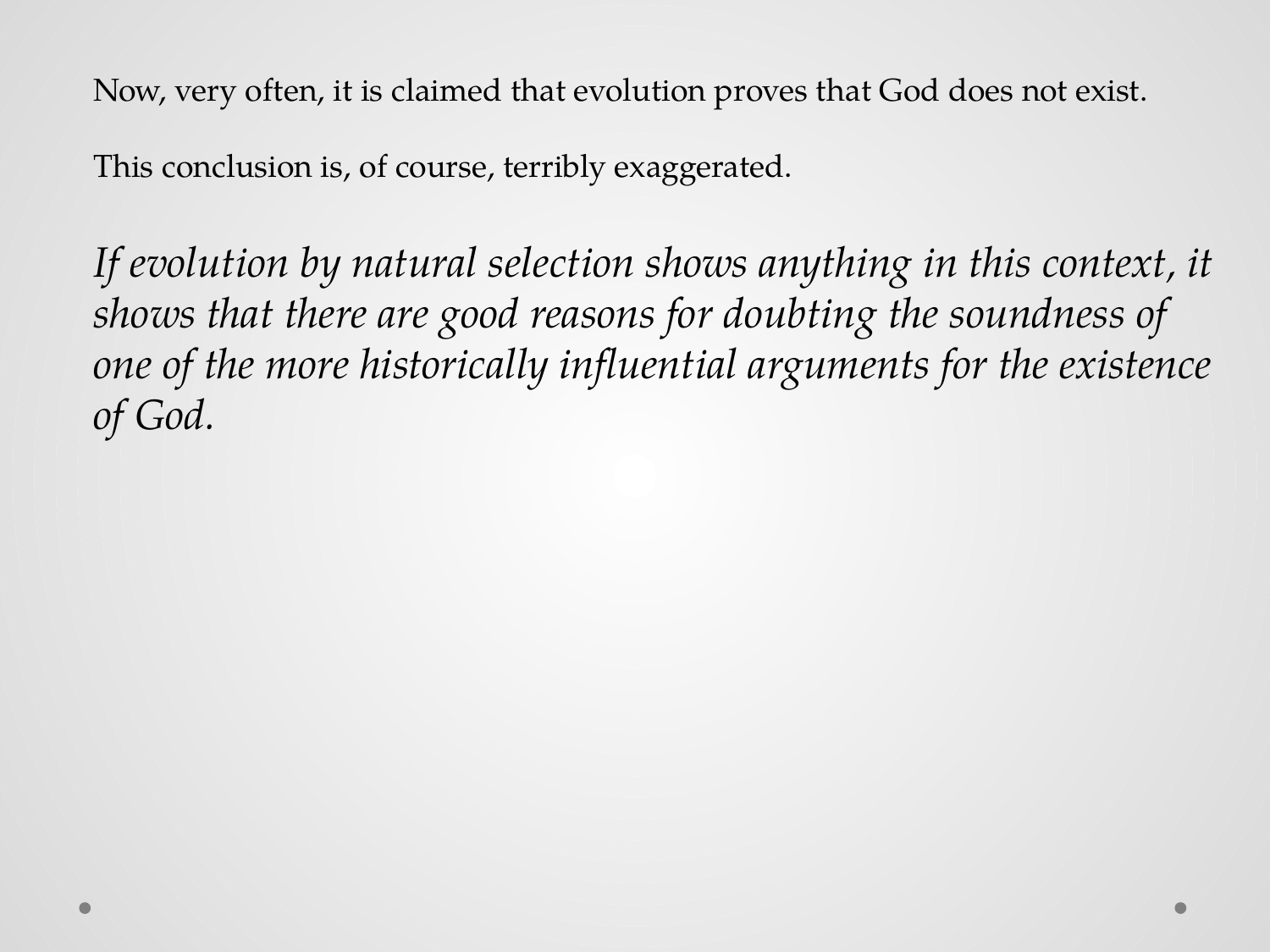

Now, very often, it is claimed that evolution proves that God does not exist.

This conclusion is, of course, terribly exaggerated.

If evolution by natural selection shows anything in this context, it shows that there are good reasons for doubting the soundness of one of the more historically influential arguments for the existence of God.